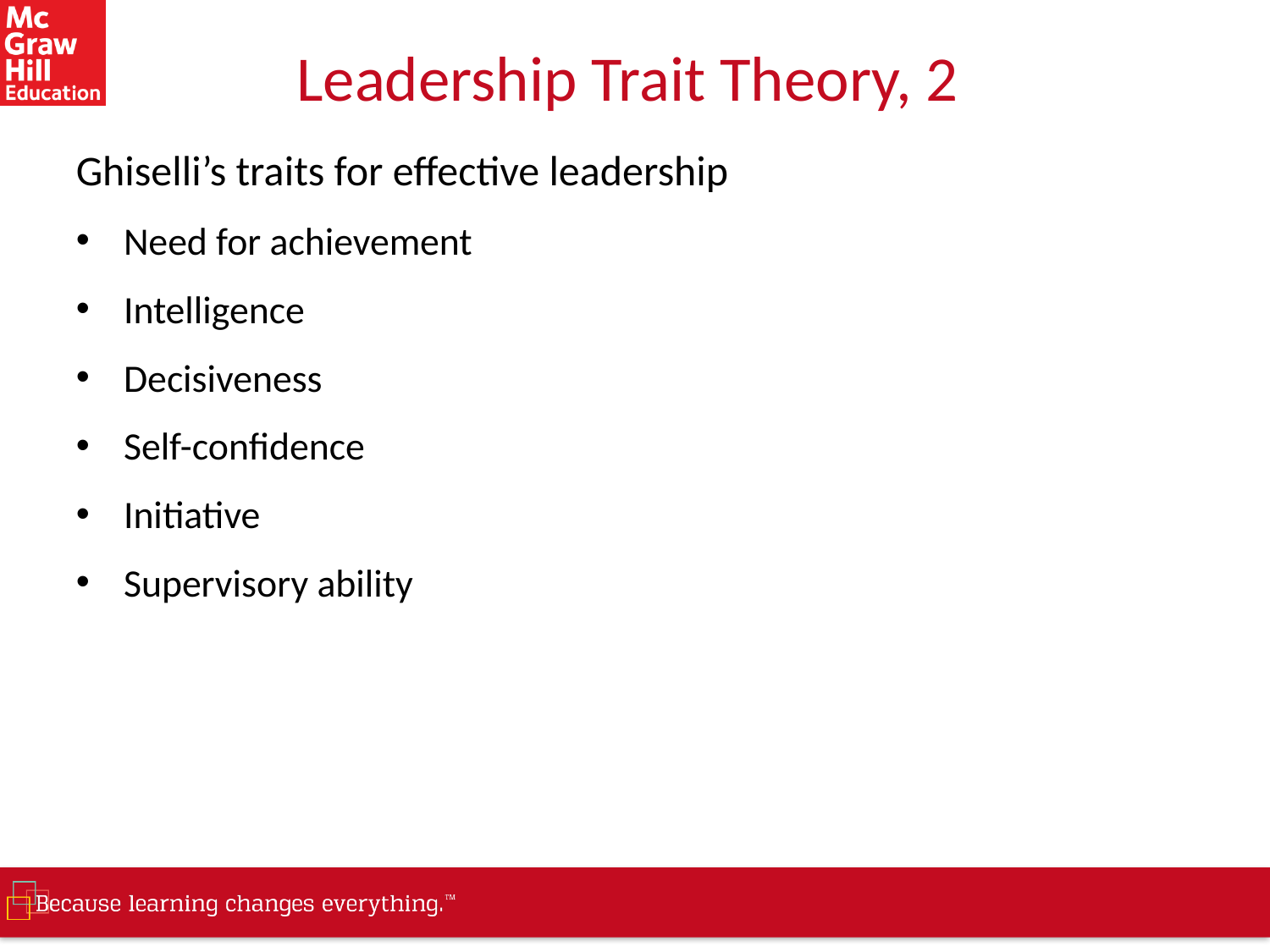

# Leadership Trait Theory, 2
Ghiselli’s traits for effective leadership
Need for achievement
Intelligence
Decisiveness
Self-confidence
Initiative
Supervisory ability